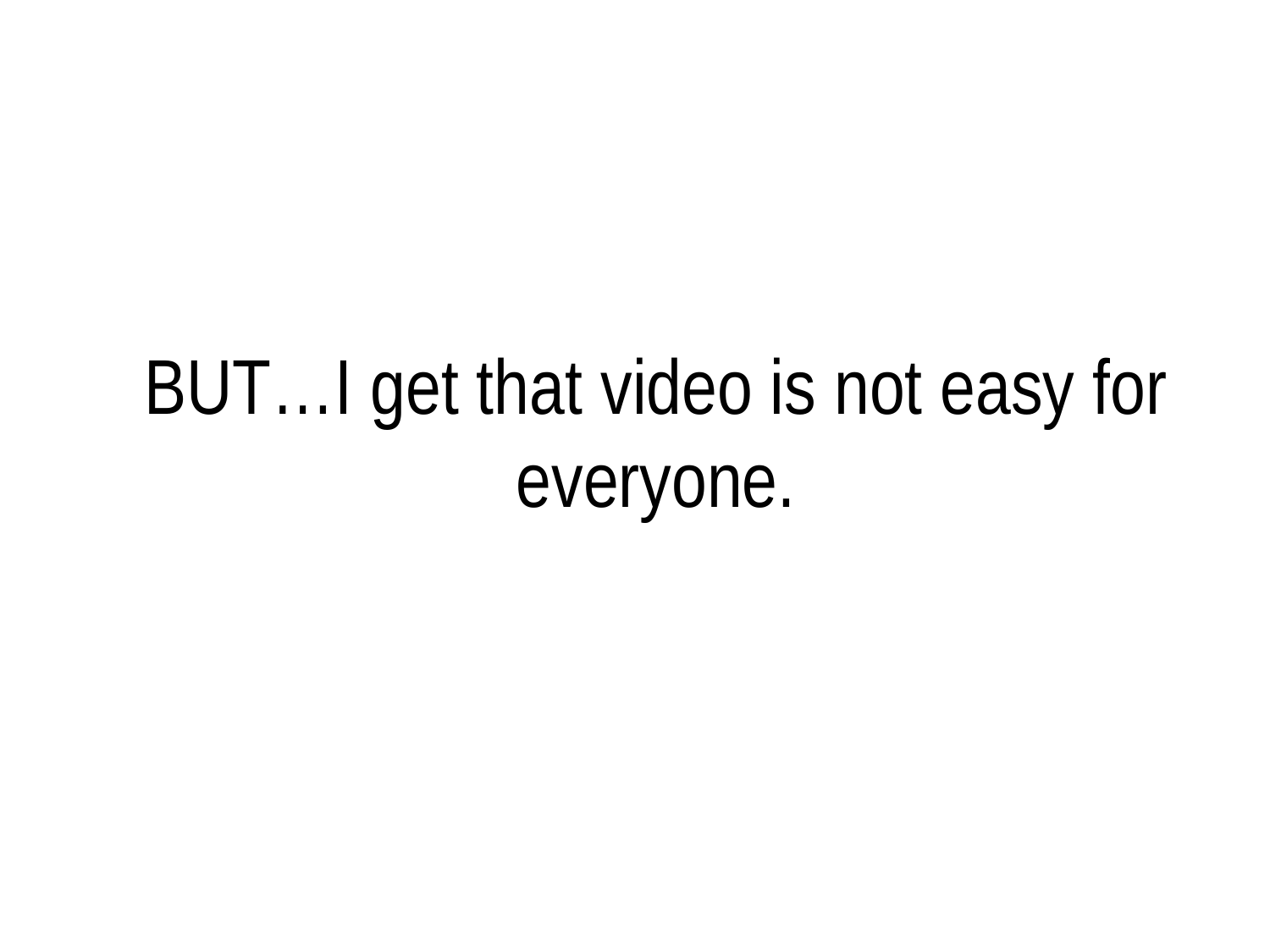

# BUT…I get that video is not easy for everyone.